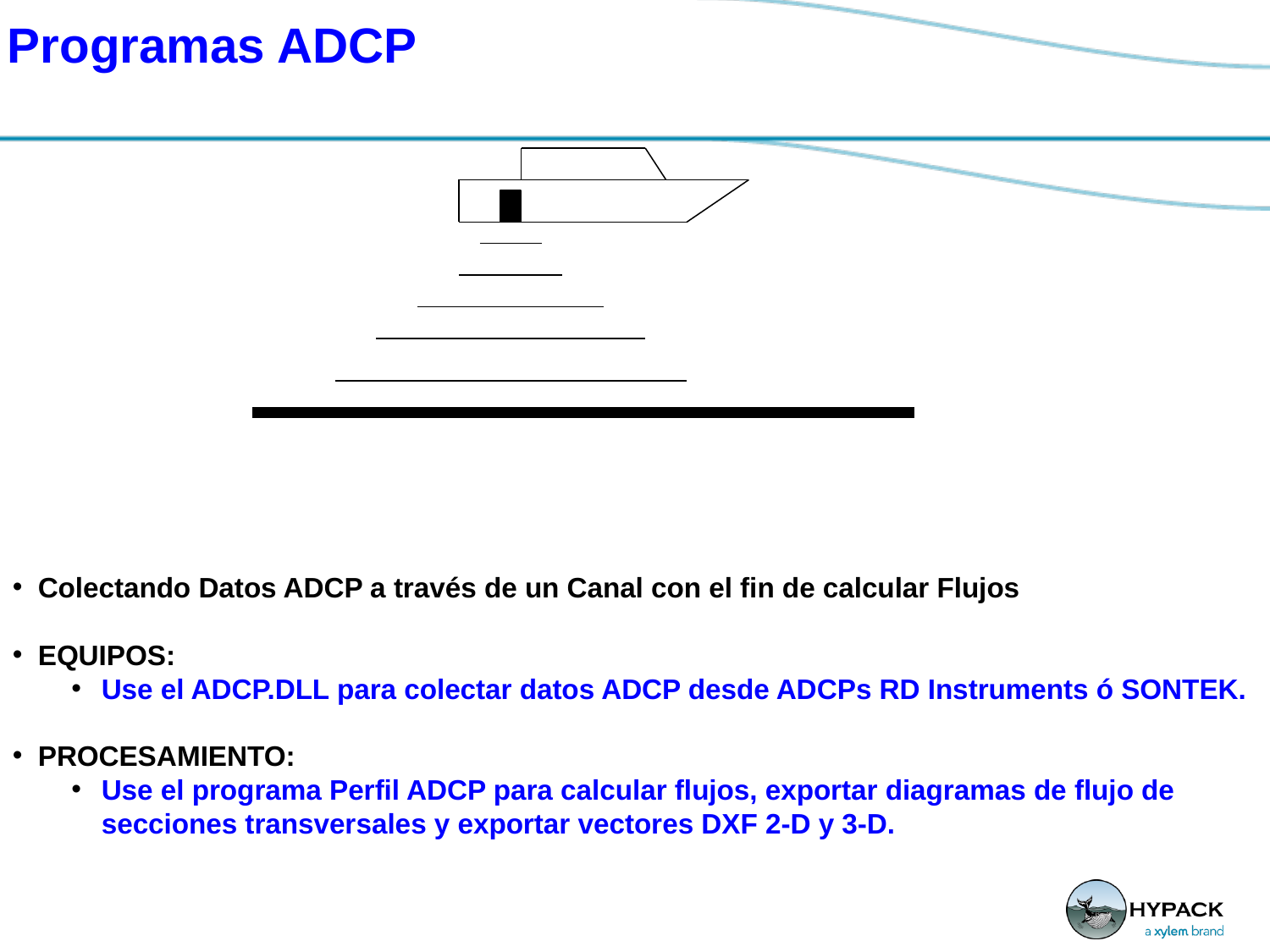

Programas ADCP

Colectando Datos ADCP a través de un Canal con el fin de calcular Flujos

EQUIPOS:
Use el ADCP.DLL para colectar datos ADCP desde ADCPs RD Instruments ó SONTEK.

PROCESAMIENTO:
Use el programa Perfil ADCP para calcular flujos, exportar diagramas de flujo de secciones transversales y exportar vectores DXF 2-D y 3-D.